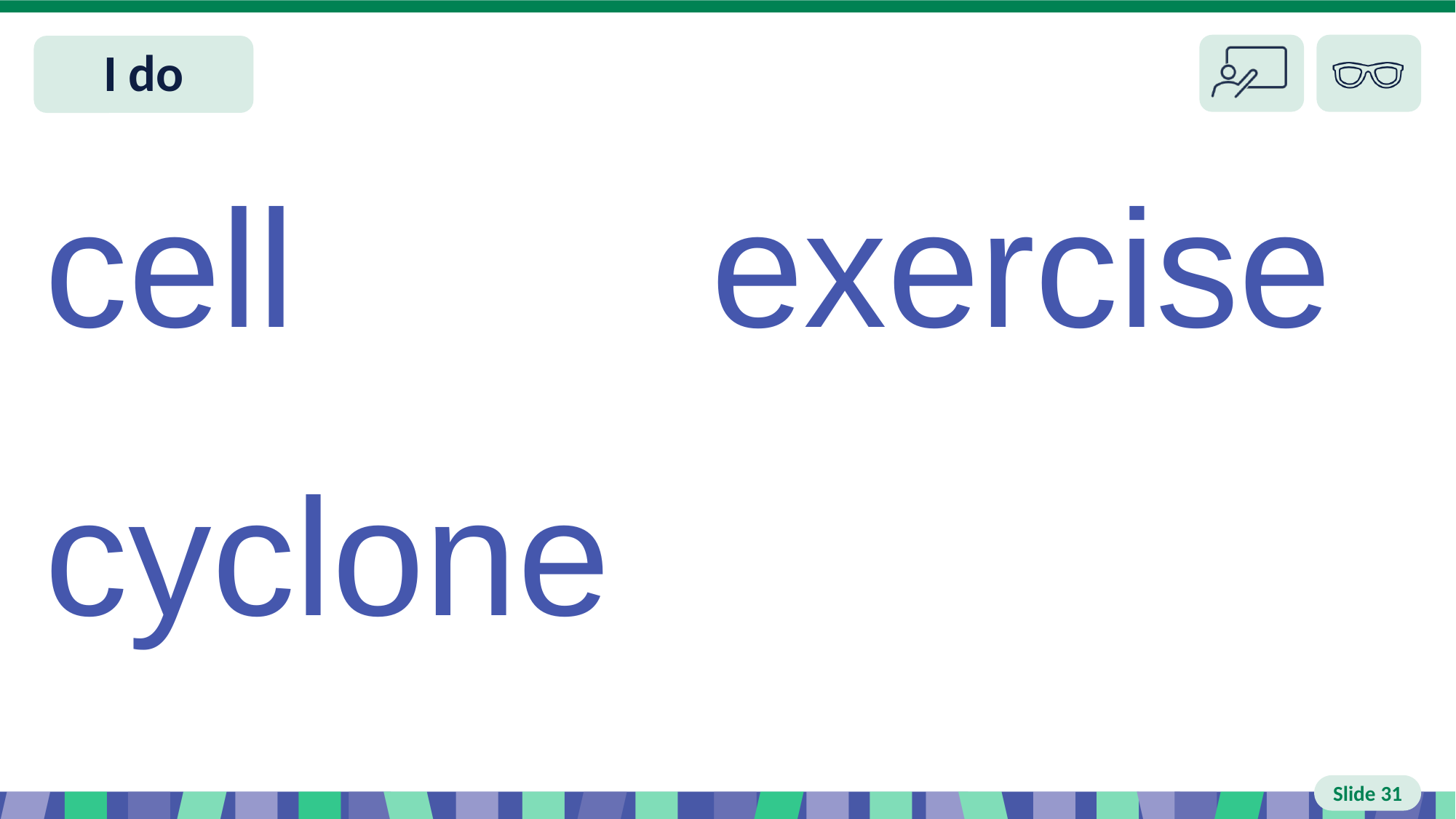

# Slide 31 I do
cell         exercise
cyclone